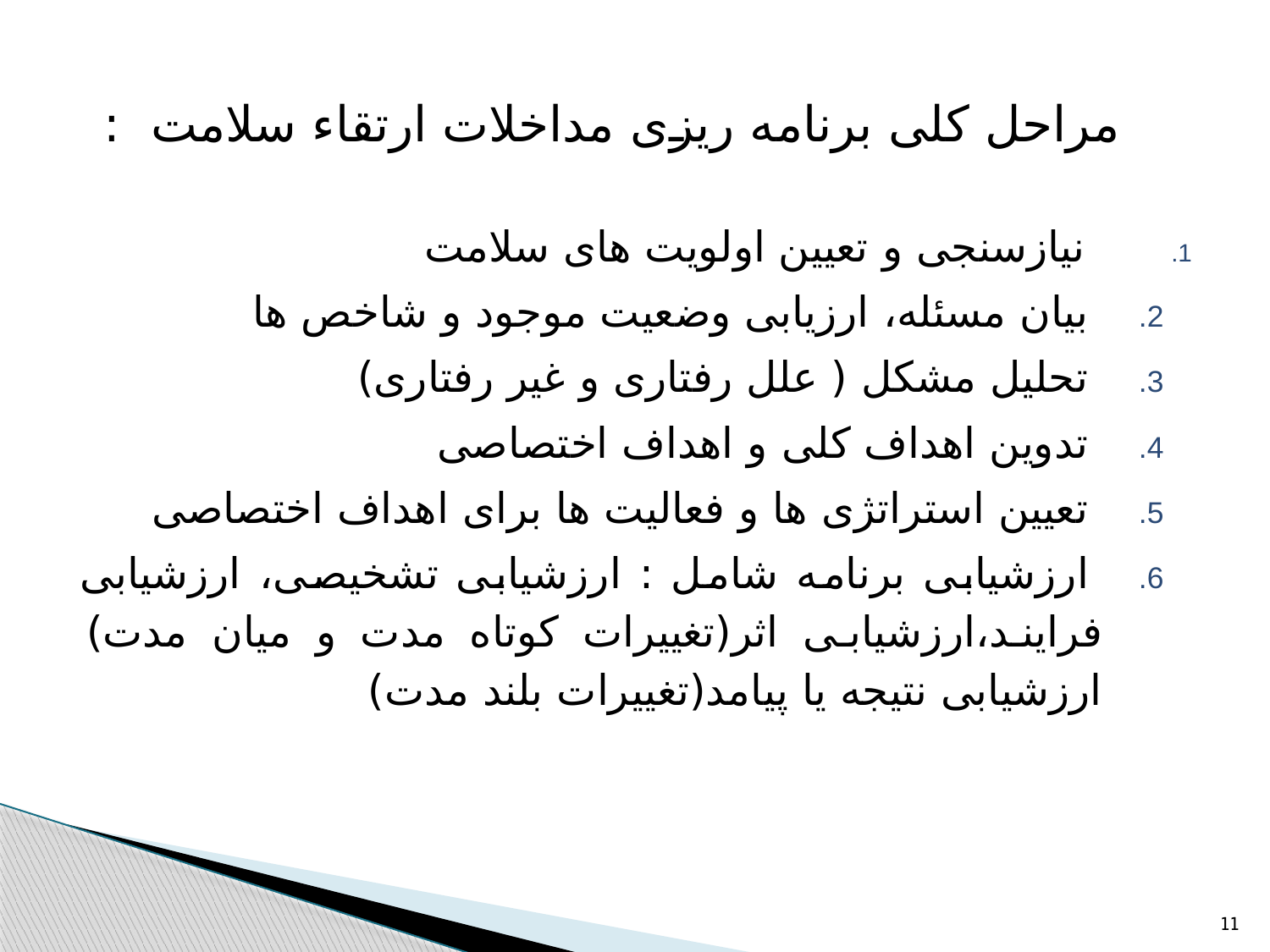

# مراحل کلی برنامه ریزی مداخلات ارتقاء سلامت  :
    نیازسنجی و تعیین اولویت های سلامت
 بیان مسئله، ارزیابی وضعیت موجود و شاخص ها
 تحلیل مشکل ( علل رفتاری و غیر رفتاری)
 تدوین اهداف کلی و اهداف اختصاصی
 تعیین استراتژی ها و فعالیت ها برای اهداف اختصاصی
 ارزشیابی برنامه شامل : ارزشیابی تشخیصی، ارزشیابی فرایند،ارزشیابی اثر(تغییرات کوتاه مدت و میان مدت) ارزشیابی نتیجه یا پیامد(تغییرات بلند مدت)

11